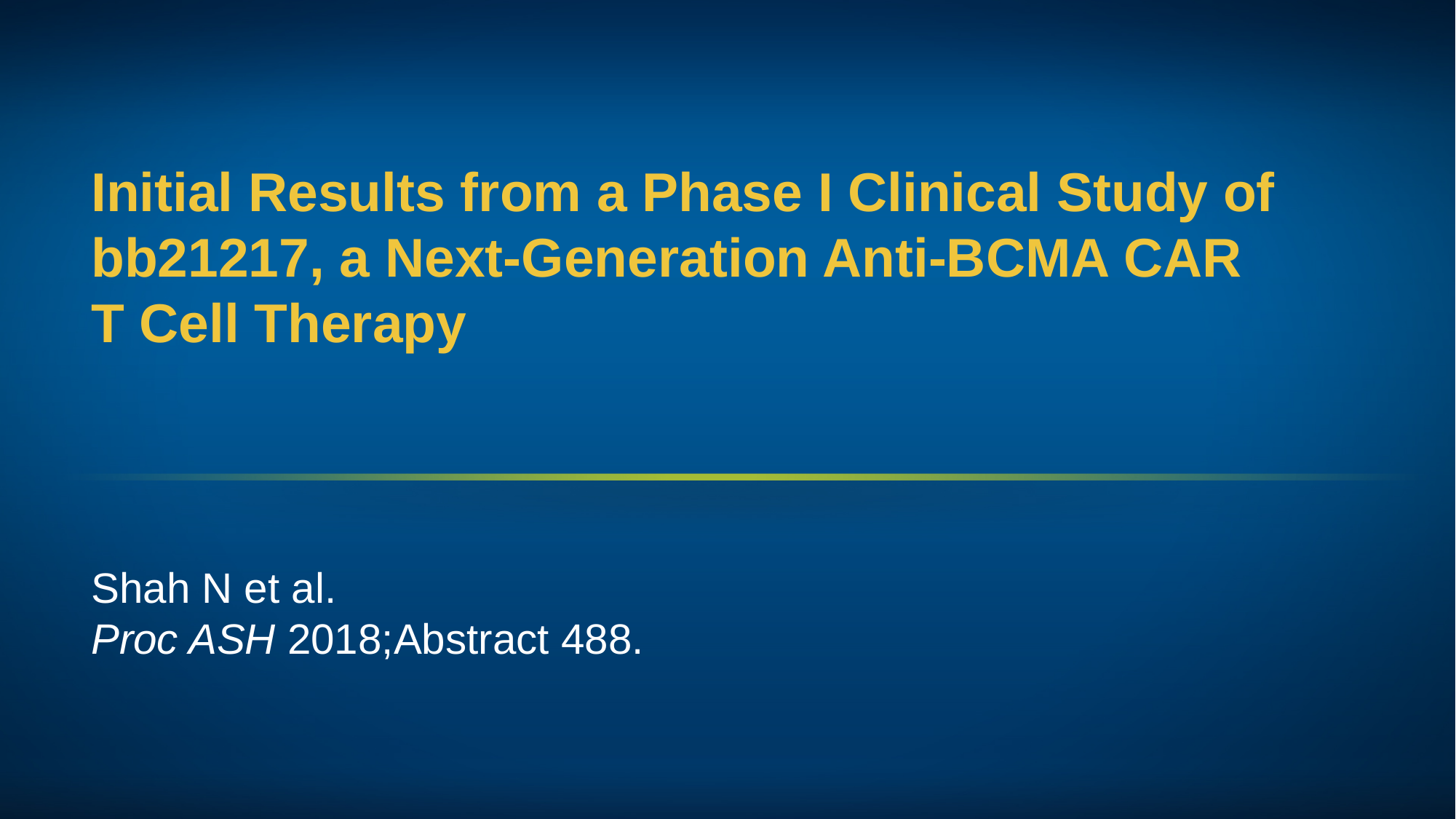

# Initial Results from a Phase I Clinical Study of bb21217, a Next-Generation Anti-BCMA CAR    T Cell Therapy
Shah N et al.
Proc ASH 2018;Abstract 488.